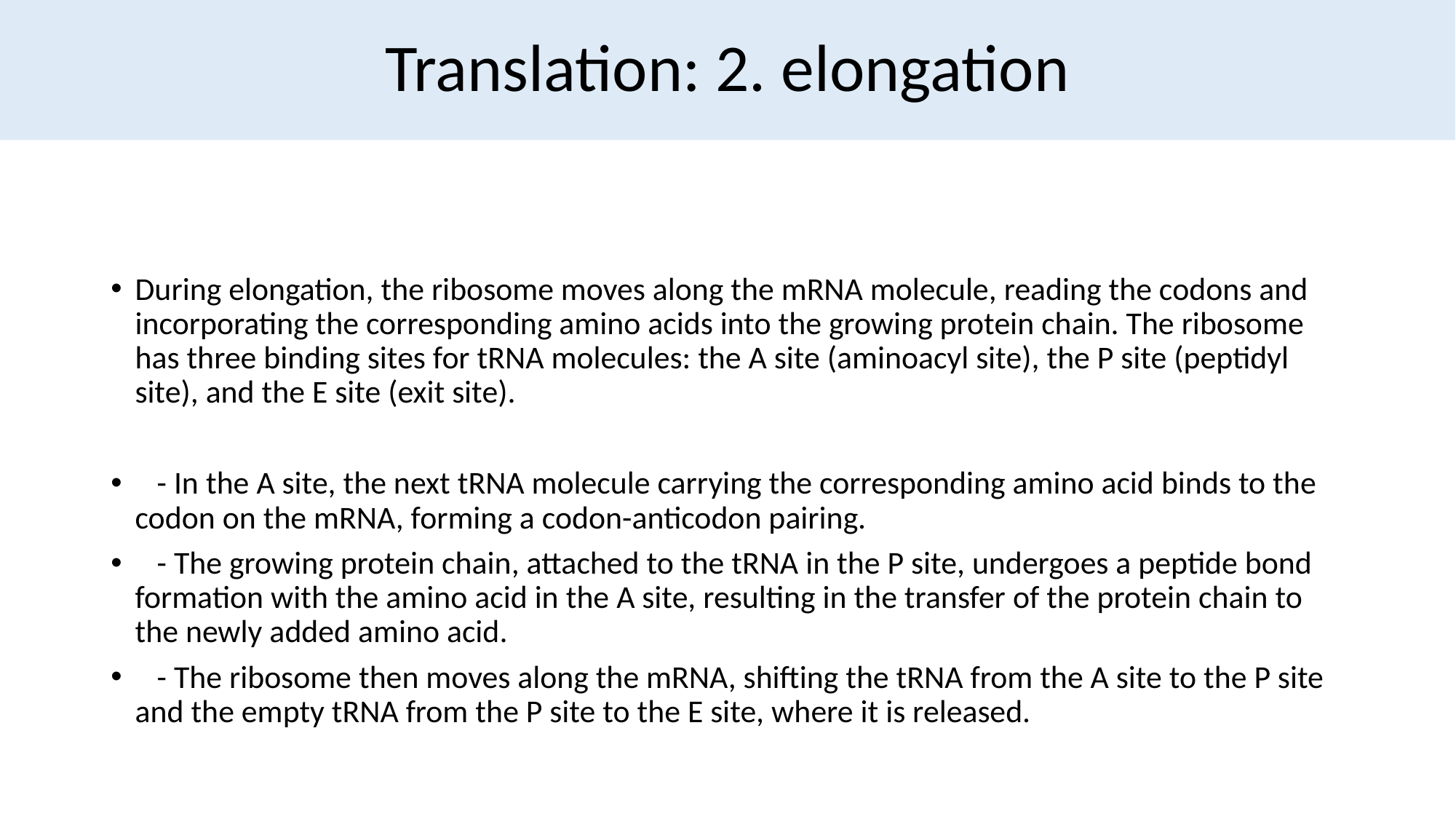

Translation: 2. elongation

During elongation, the ribosome moves along the mRNA molecule, reading the codons and incorporating the corresponding amino acids into the growing protein chain. The ribosome has three binding sites for tRNA molecules: the A site (aminoacyl site), the P site (peptidyl site), and the E site (exit site).

   - In the A site, the next tRNA molecule carrying the corresponding amino acid binds to the codon on the mRNA, forming a codon-anticodon pairing.
   - The growing protein chain, attached to the tRNA in the P site, undergoes a peptide bond formation with the amino acid in the A site, resulting in the transfer of the protein chain to the newly added amino acid.
   - The ribosome then moves along the mRNA, shifting the tRNA from the A site to the P site and the empty tRNA from the P site to the E site, where it is released.